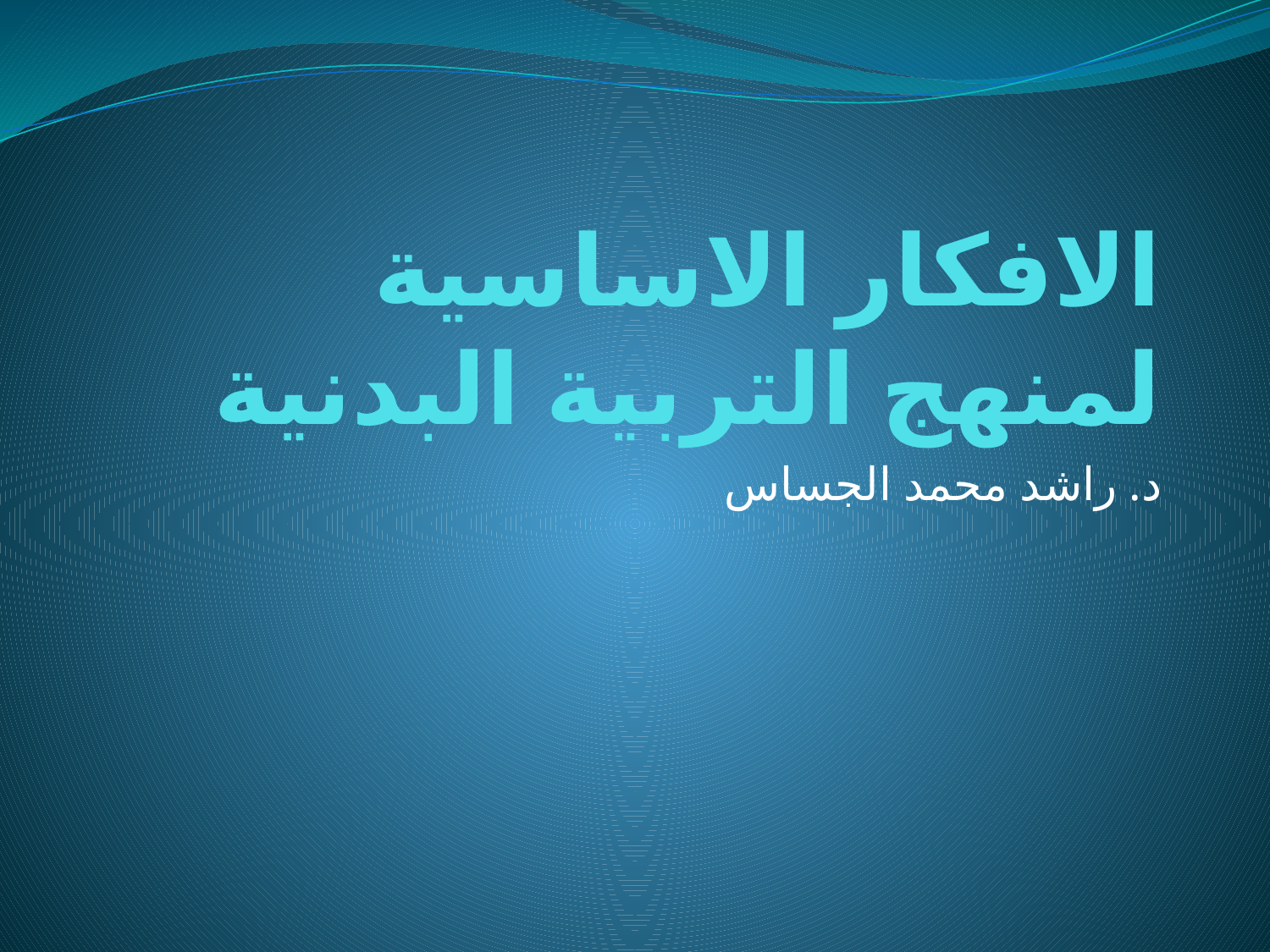

# الافكار الاساسية لمنهج التربية البدنية
د. راشد محمد الجساس